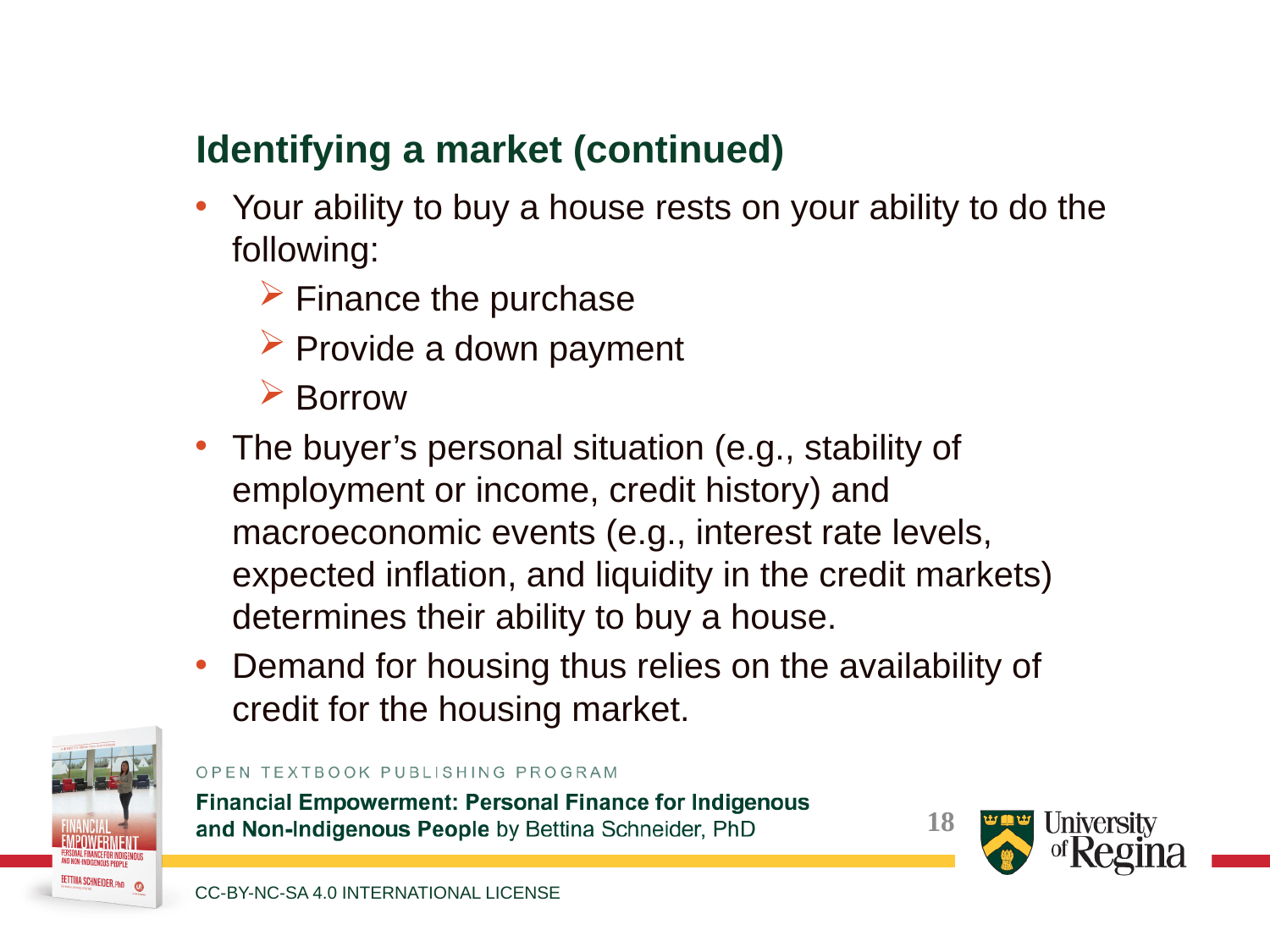

Identifying a market (continued)
Your ability to buy a house rests on your ability to do the following:
Finance the purchase
Provide a down payment
Borrow
The buyer’s personal situation (e.g., stability of employment or income, credit history) and macroeconomic events (e.g., interest rate levels, expected inflation, and liquidity in the credit markets) determines their ability to buy a house.
Demand for housing thus relies on the availability of credit for the housing market.
CC-BY-NC-SA 4.0 INTERNATIONAL LICENSE